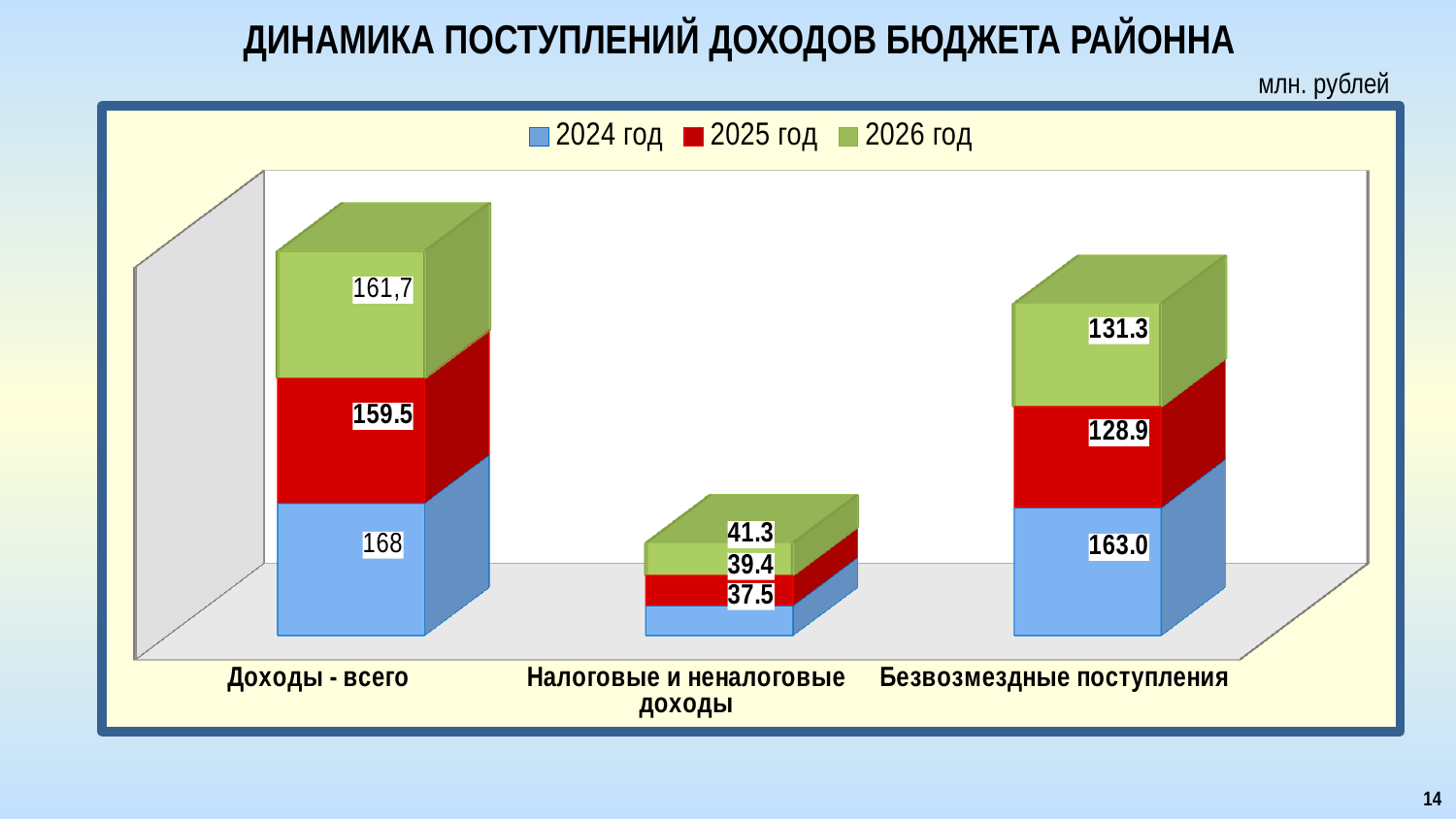

# ДИНАМИКА ПОСТУПЛЕНИЙ ДОХОДОВ БЮДЖЕТА РАЙОННА
млн. рублей

[unsupported chart]

14